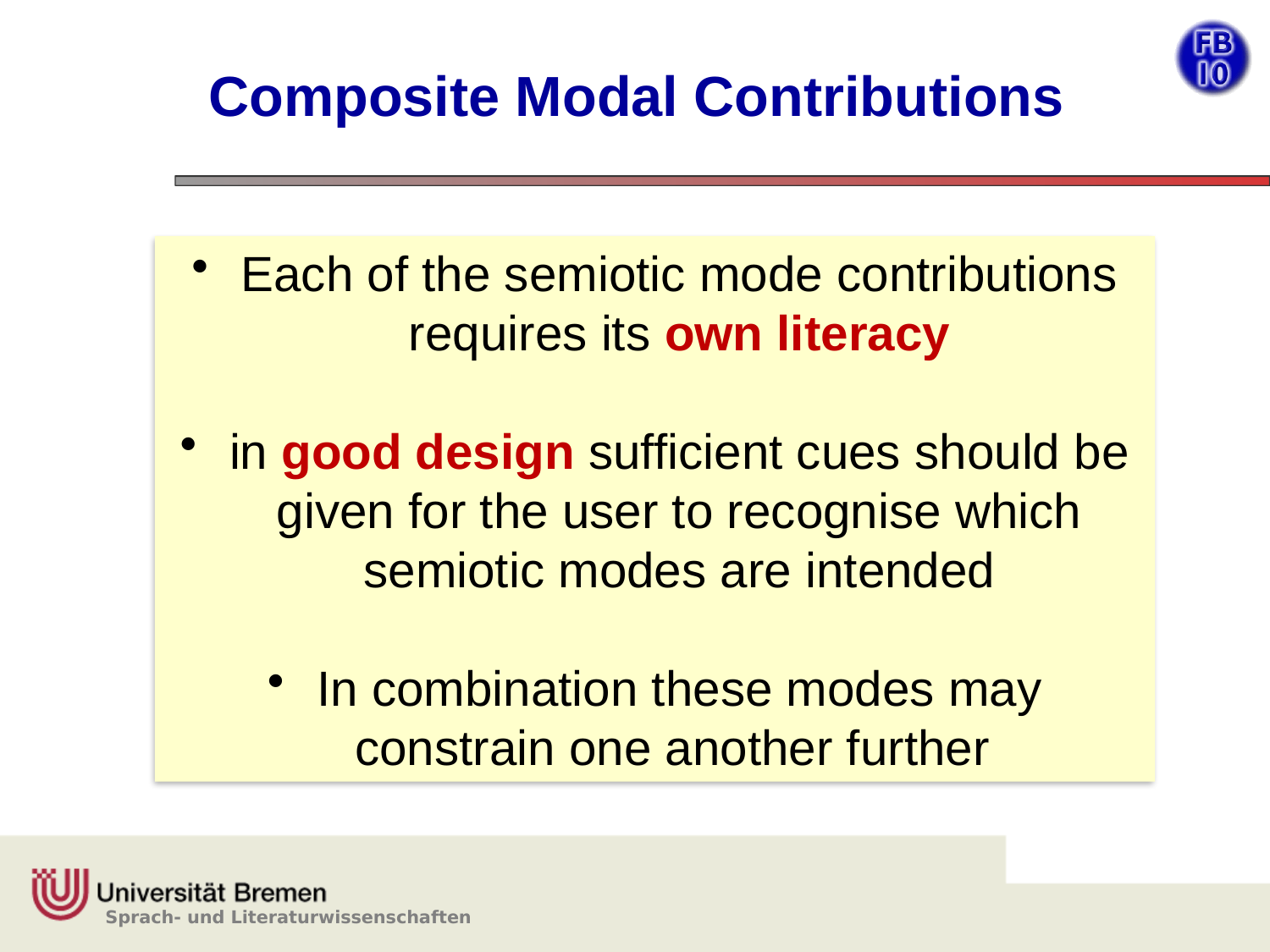

# Composite Modal Contributions
Each of the semiotic mode contributions requires its own literacy

in good design sufficient cues should be given for the user to recognise which semiotic modes are intended

In combination these modes may constrain one another further